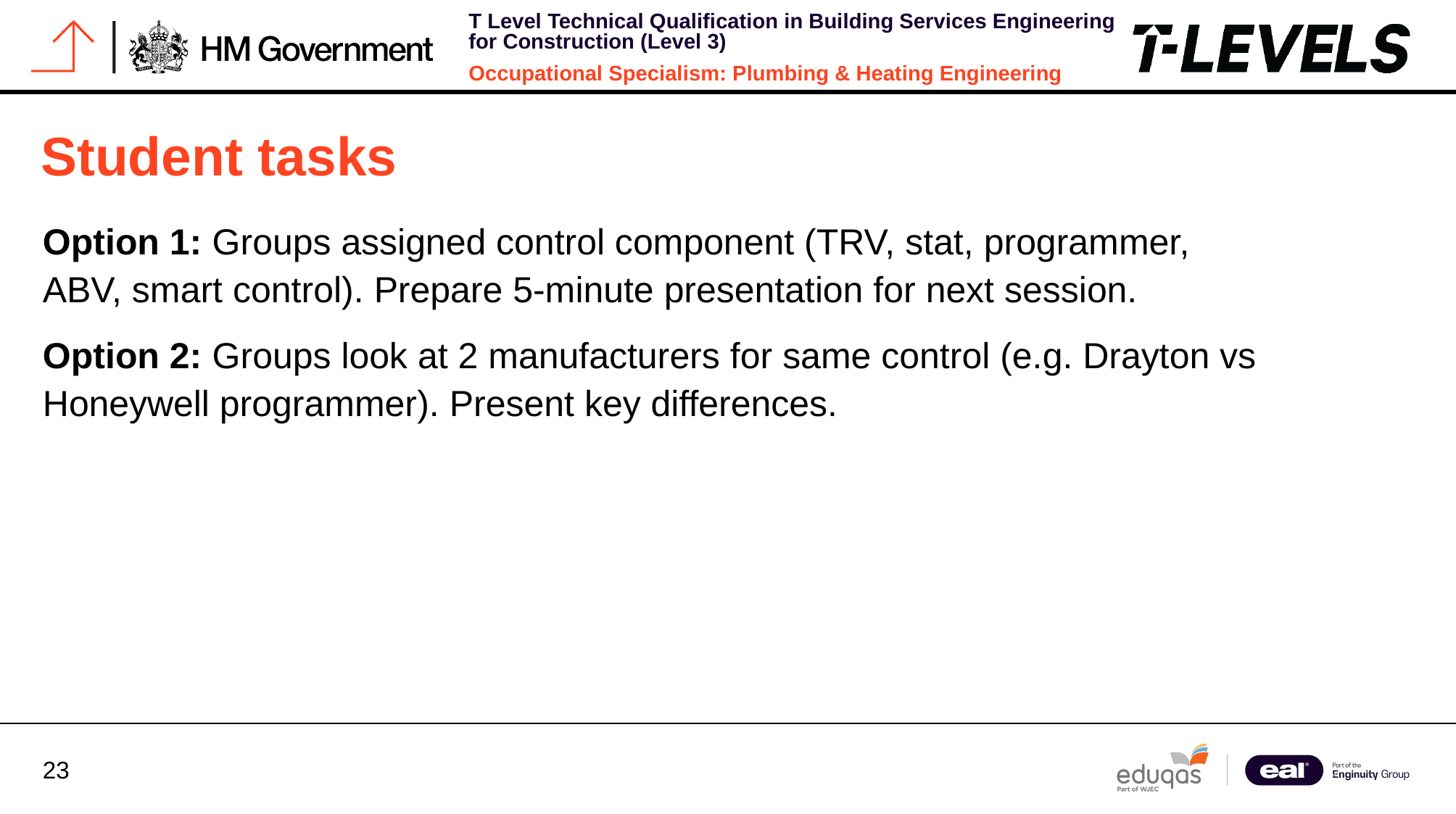

# Student tasks
Option 1: Groups assigned control component (TRV, stat, programmer, ABV, smart control). Prepare 5-minute presentation for next session.
Option 2: Groups look at 2 manufacturers for same control (e.g. Drayton vs Honeywell programmer). Present key differences.